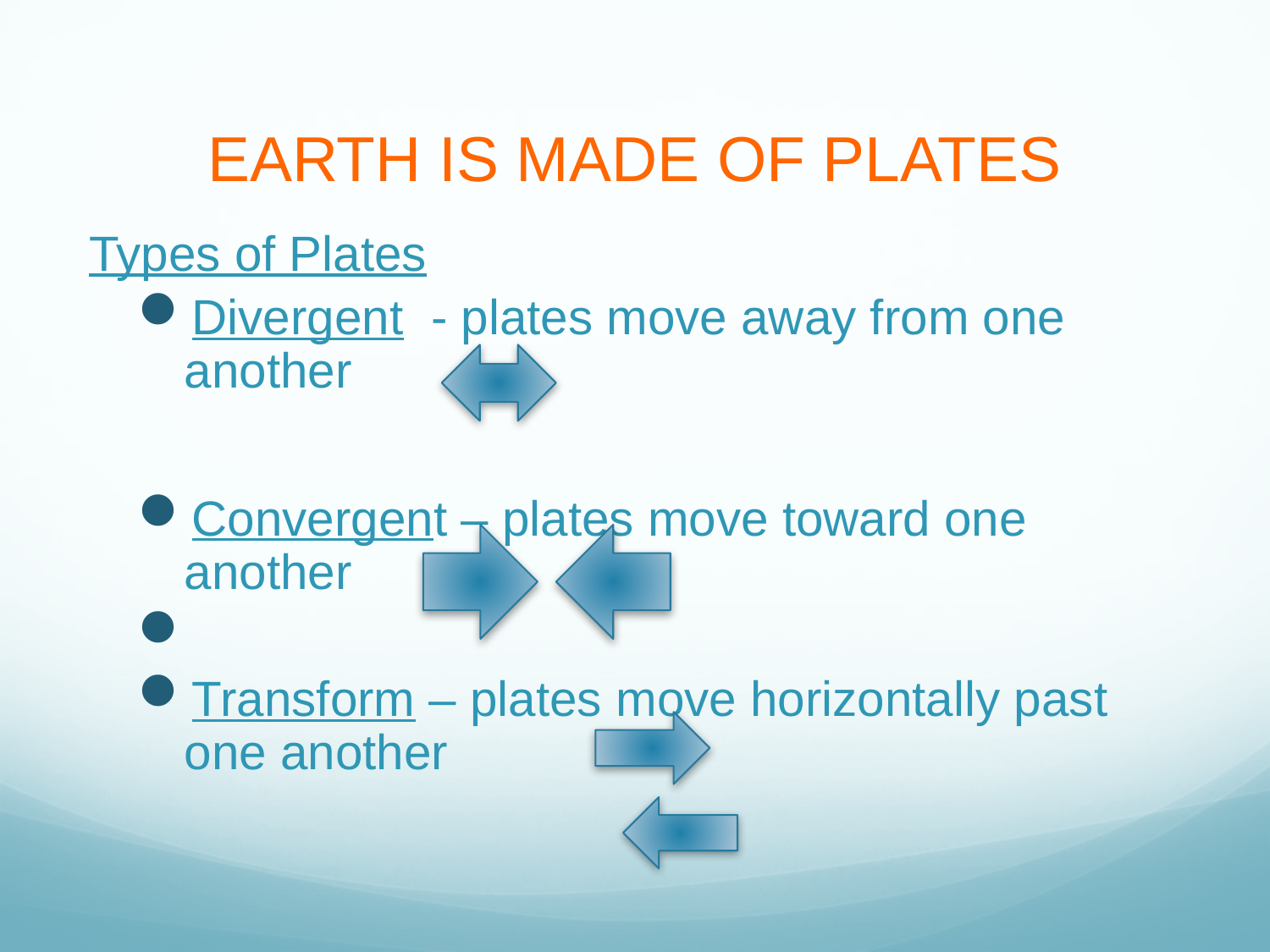

# EARTH IS MADE OF PLATES
Types of Plates
Divergent  - plates move away from one another

Convergent – plates move toward one another

Transform – plates move horizontally past one another